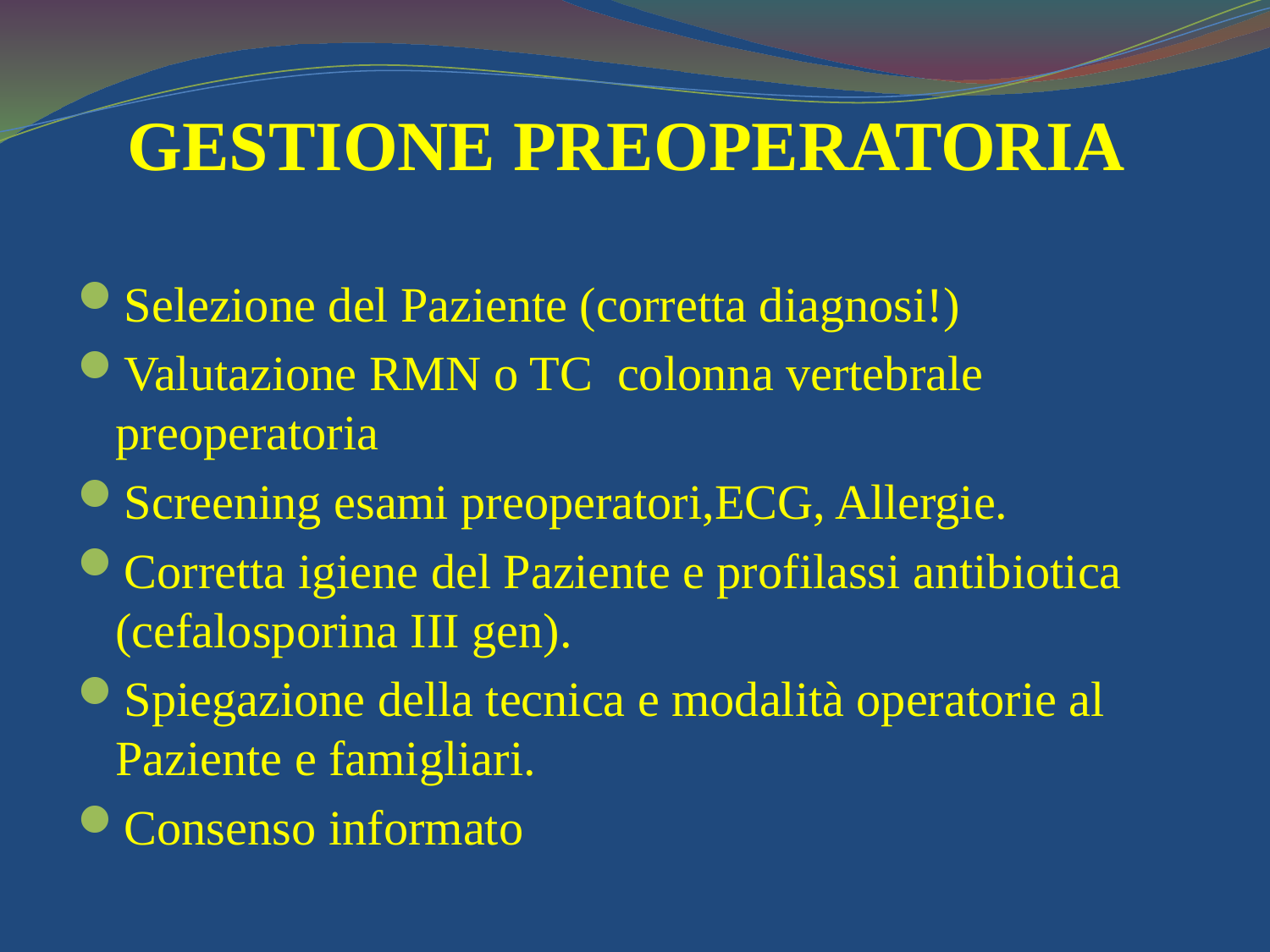

# GESTIONE PREOPERATORIA
Selezione del Paziente (corretta diagnosi!)
Valutazione RMN o TC  colonna vertebrale preoperatoria
Screening esami preoperatori,ECG, Allergie.
Corretta igiene del Paziente e profilassi antibiotica (cefalosporina III gen).
Spiegazione della tecnica e modalità operatorie al Paziente e famigliari.
Consenso informato